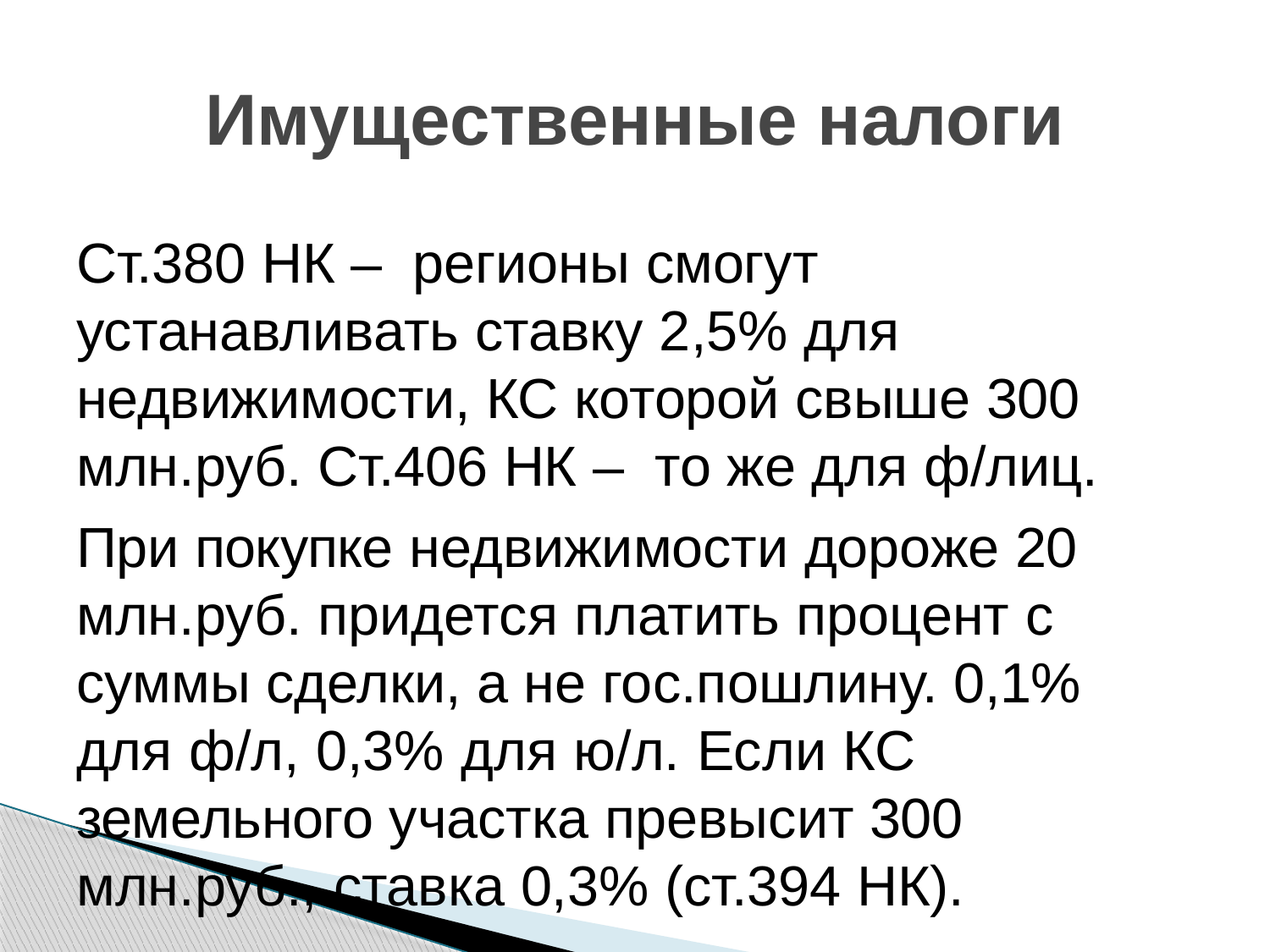

# Имущественные налоги
Ст.380 НК – регионы смогут устанавливать ставку 2,5% для недвижимости, КС которой свыше 300 млн.руб. Ст.406 НК – то же для ф/лиц.
При покупке недвижимости дороже 20 млн.руб. придется платить процент с суммы сделки, а не гос.пошлину. 0,1% для ф/л, 0,3% для ю/л. Если КС земельного участка превысит 300 млн.руб., ставка 0,3% (ст.394 НК).